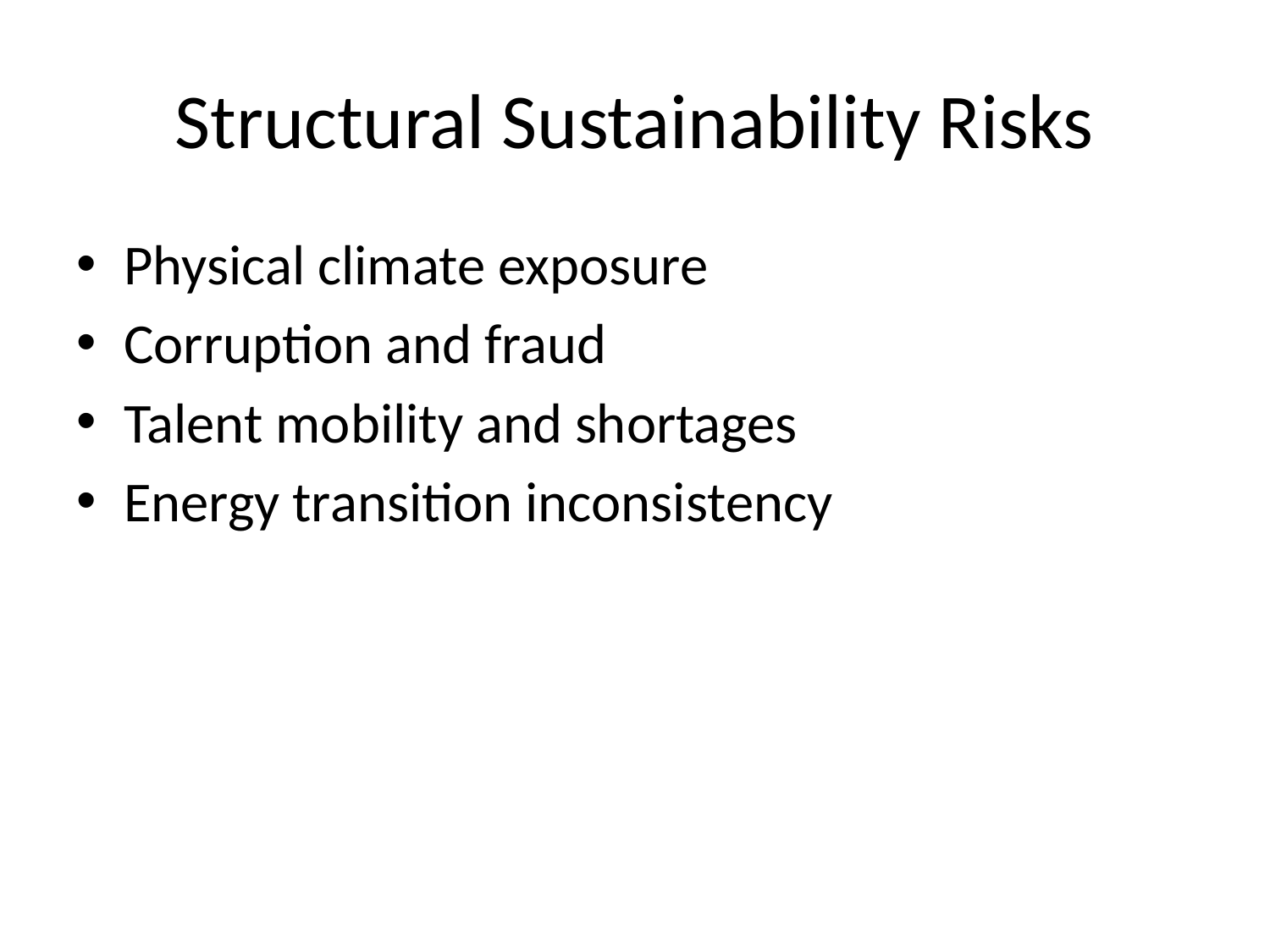

# Structural Sustainability Risks
Physical climate exposure
Corruption and fraud
Talent mobility and shortages
Energy transition inconsistency